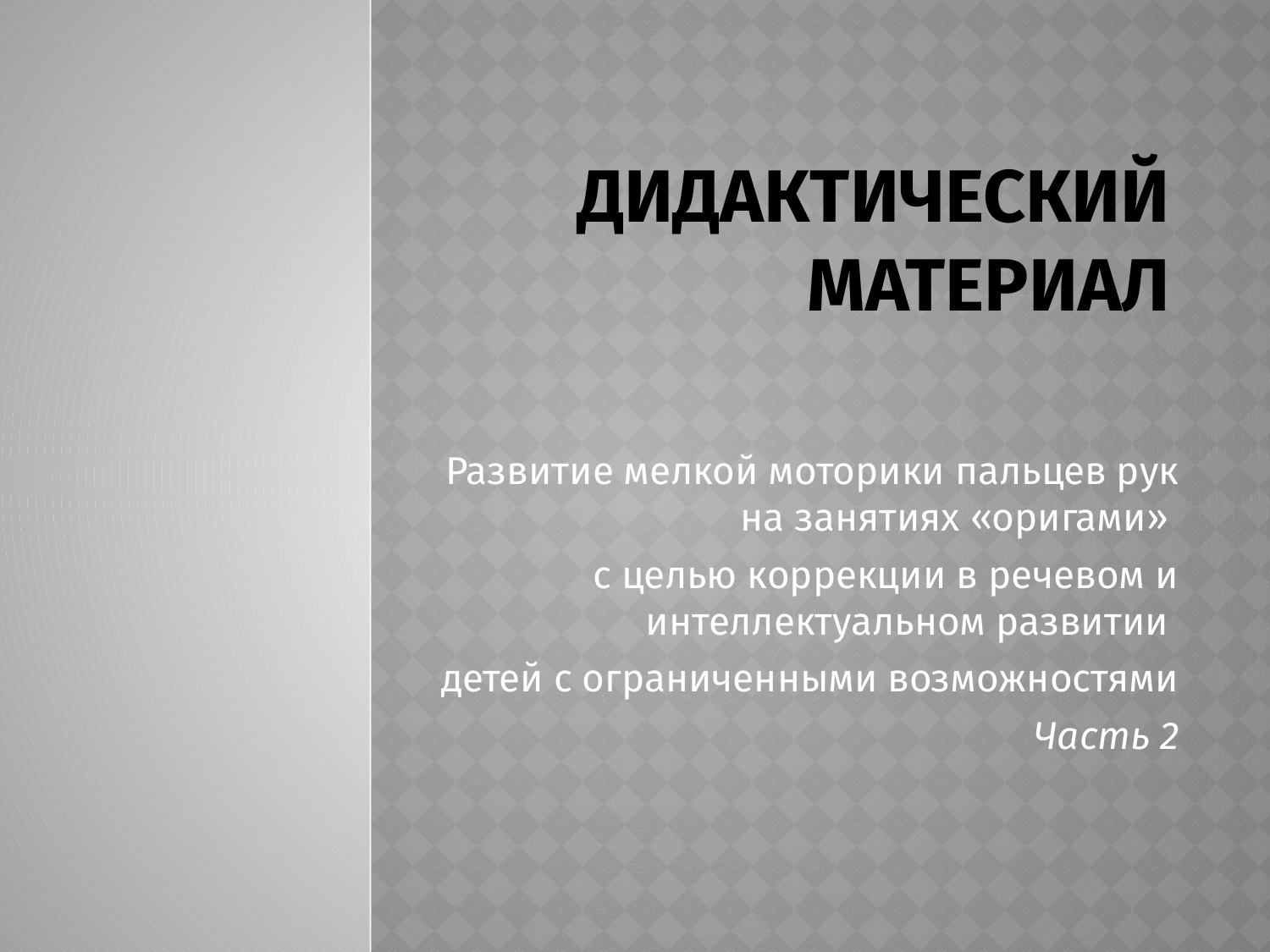

# Дидактический материал
Развитие мелкой моторики пальцев рук на занятиях «оригами»
с целью коррекции в речевом и интеллектуальном развитии
детей с ограниченными возможностями
Часть 2